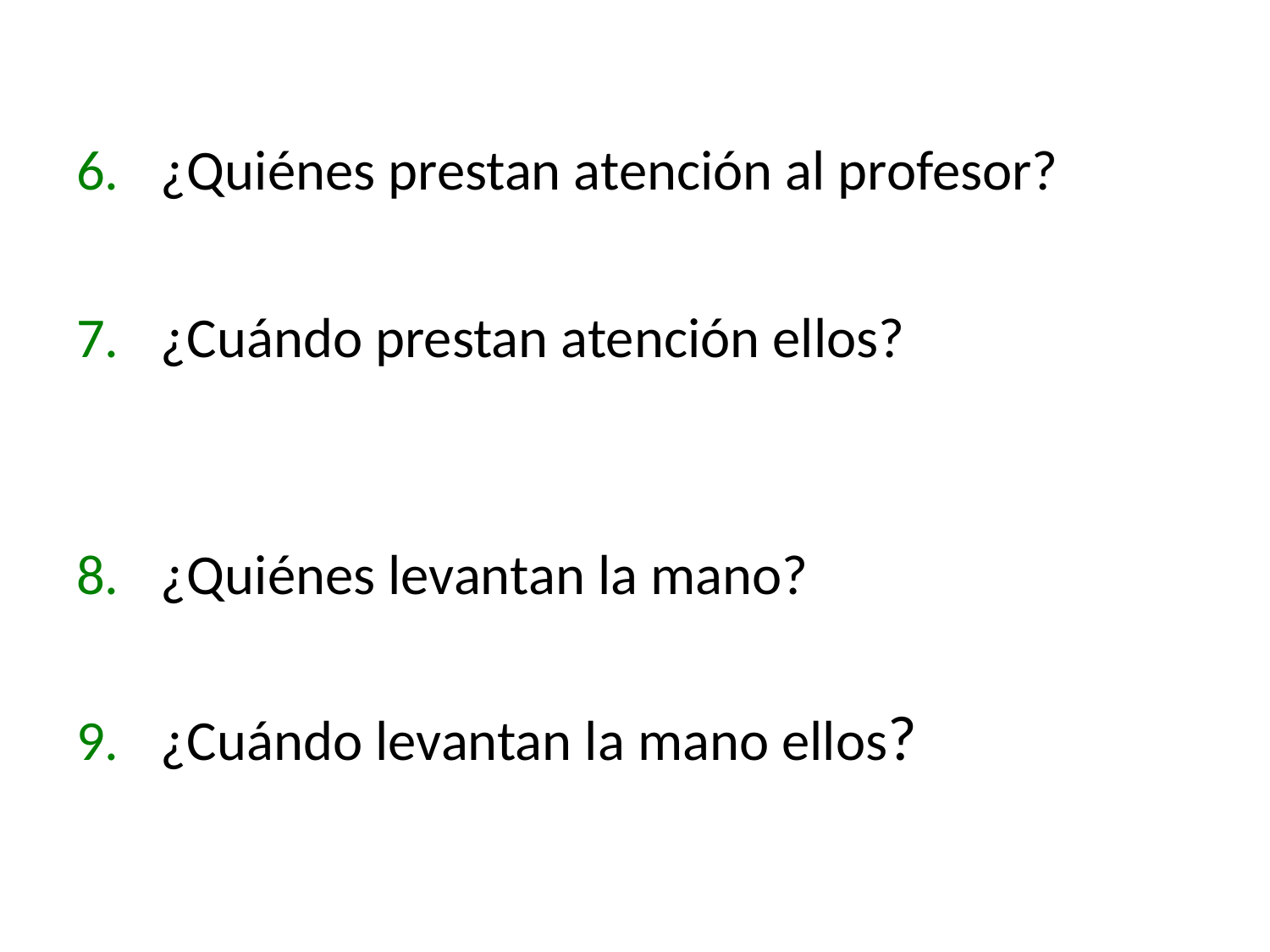

¿Quiénes prestan atención al profesor?

¿Cuándo prestan atención ellos?

¿Quiénes levantan la mano?

¿Cuándo levantan la mano ellos?